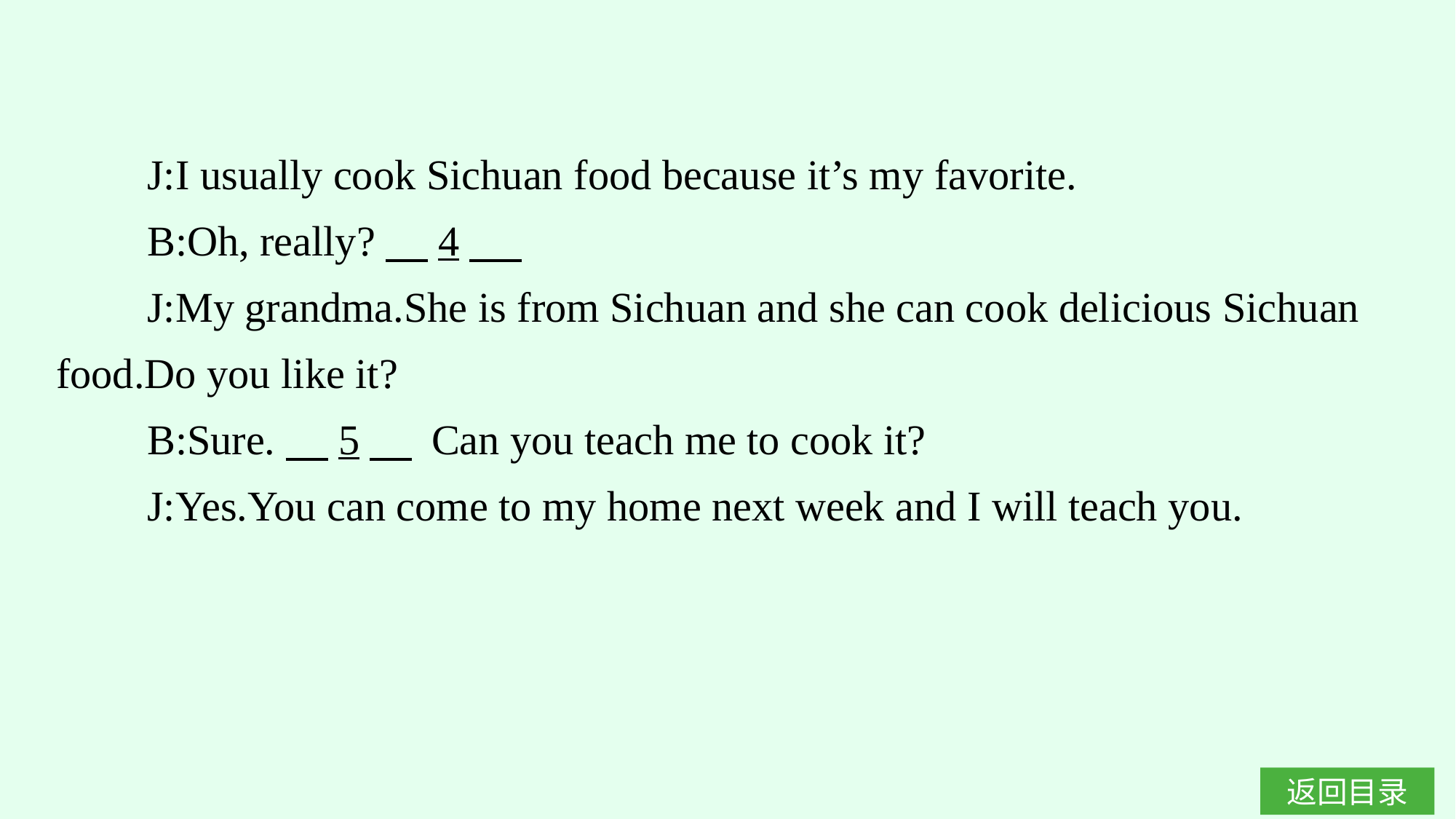

J:I usually cook Sichuan food because it’s my favorite.
B:Oh, really?　4
J:My grandma.She is from Sichuan and she can cook delicious Sichuan food.Do you like it?
B:Sure.　5　 Can you teach me to cook it?
J:Yes.You can come to my home next week and I will teach you.